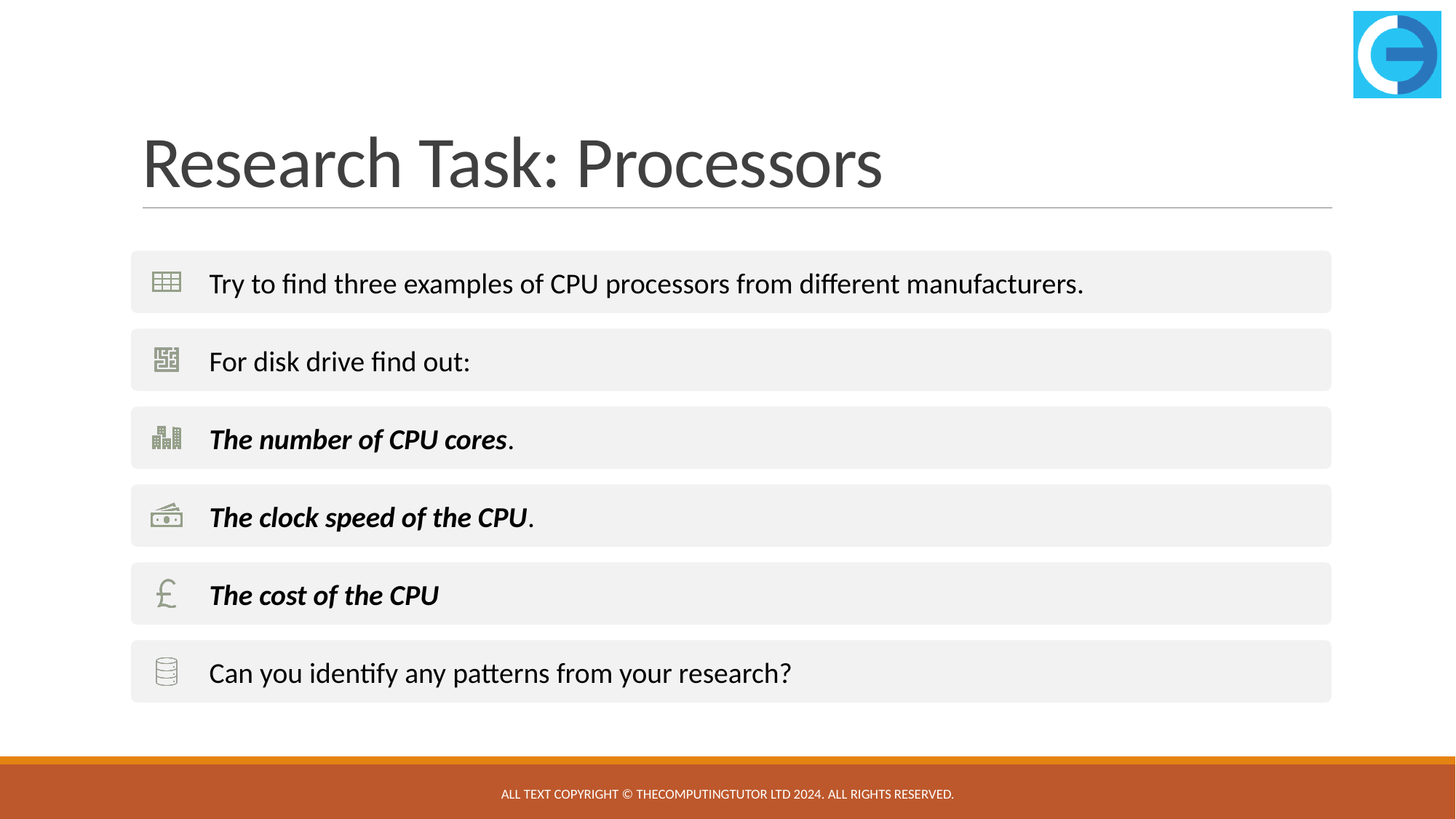

# Research Task: Processors
Try to find three examples of CPU processors from different manufacturers.
For disk drive find out:
The number of CPU cores.
The clock speed of the CPU.
The cost of the CPU
Can you identify any patterns from your research?
All text copyright © TheComputingTutor Ltd 2024. All rights Reserved.